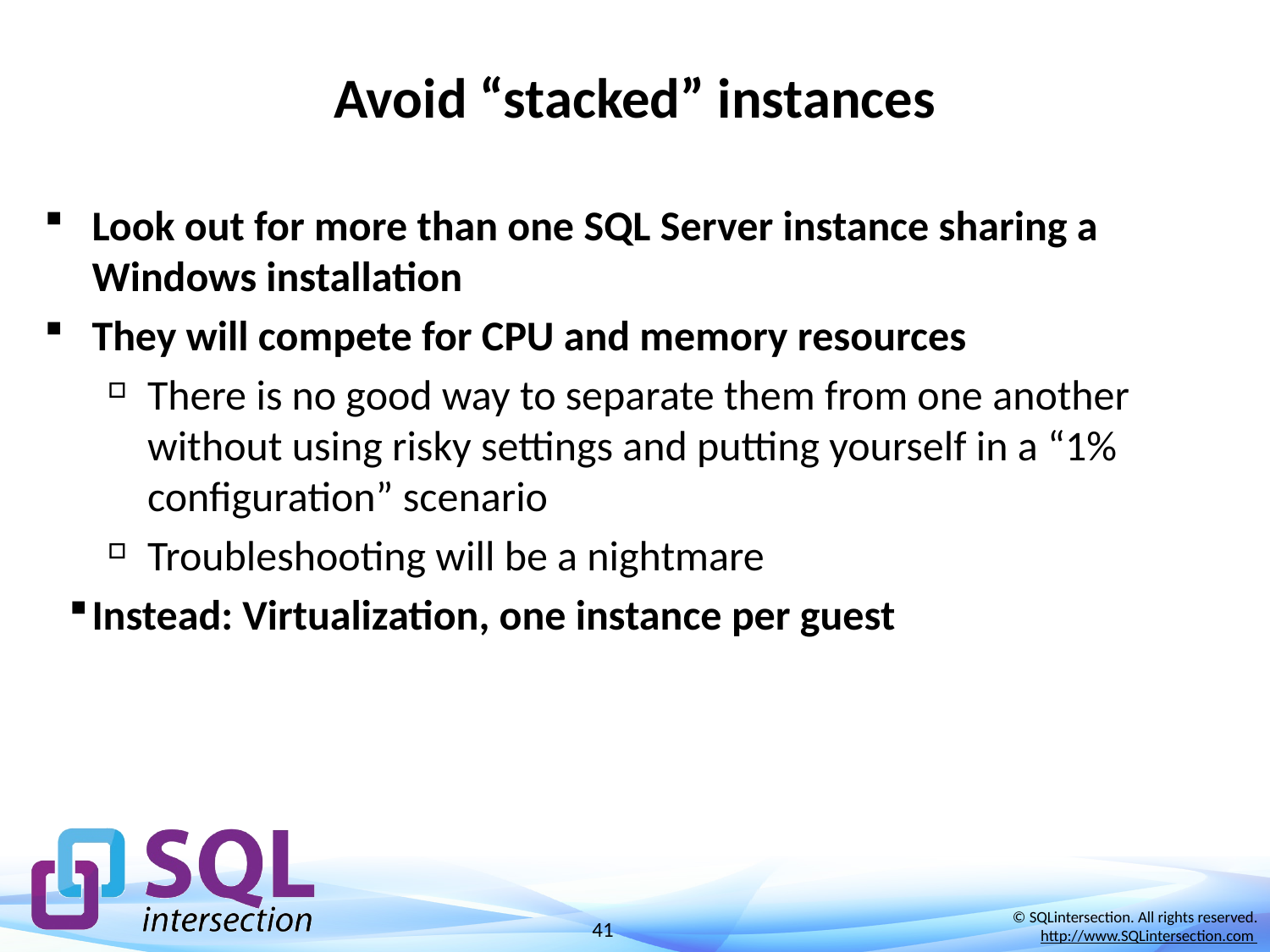

# Avoid “stacked” instances
Look out for more than one SQL Server instance sharing a Windows installation
They will compete for CPU and memory resources
There is no good way to separate them from one another without using risky settings and putting yourself in a “1% configuration” scenario
Troubleshooting will be a nightmare
Instead: Virtualization, one instance per guest